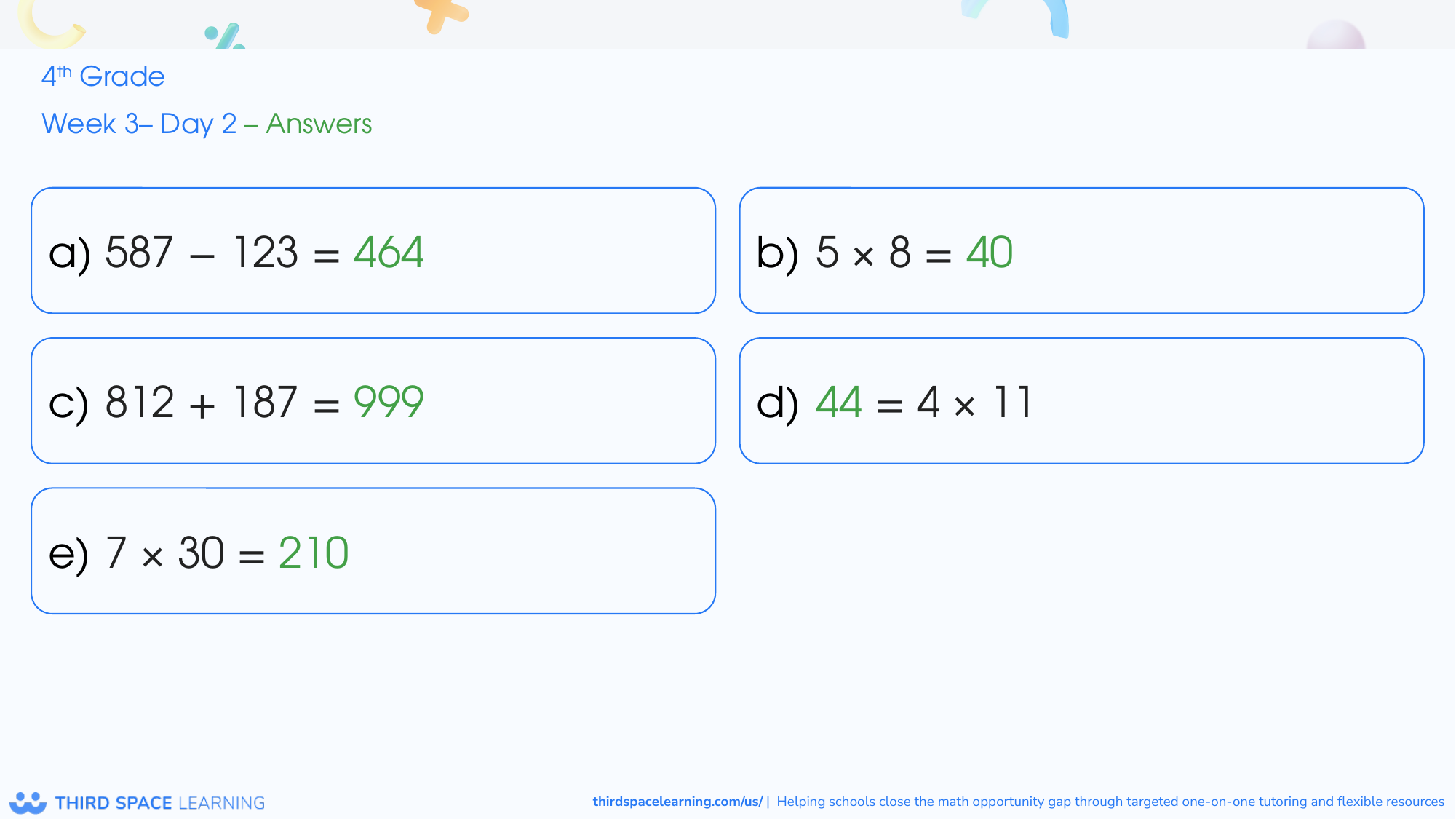

4th Grade
Week 3– Day 2 – Answers
587 − 123 = 464
5 × 8 = 40
812 + 187 = 999
44 = 4 × 11
7 × 30 = 210